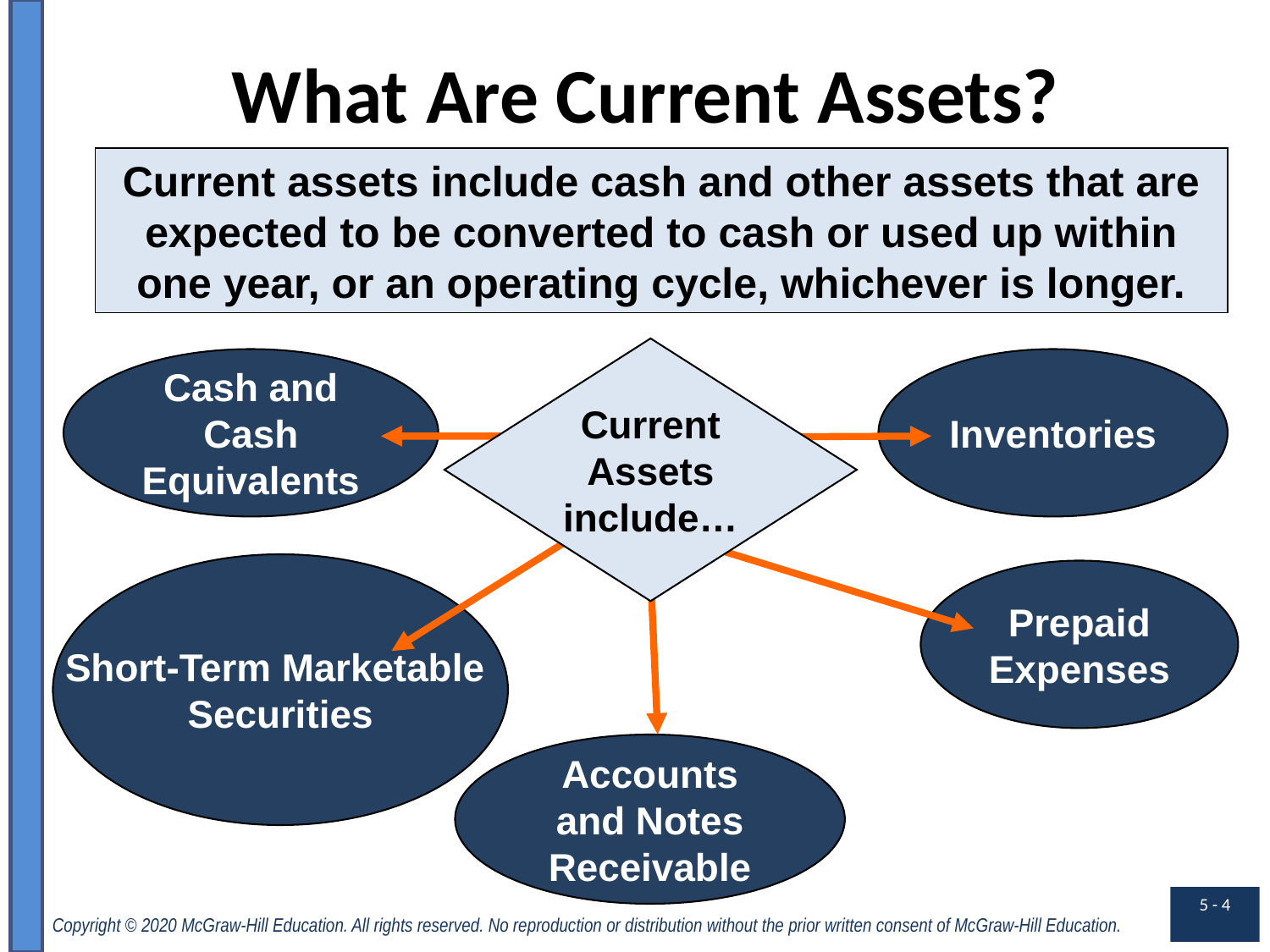

# What Are Current Assets?
Current assets include cash and other assets that are expected to be converted to cash or used up within one year, or an operating cycle, whichever is longer.
Current Assets
include…
Cash and Cash Equivalents

Inventories

Short-Term Marketable
Securities

Prepaid Expenses

Accounts and Notes Receivable